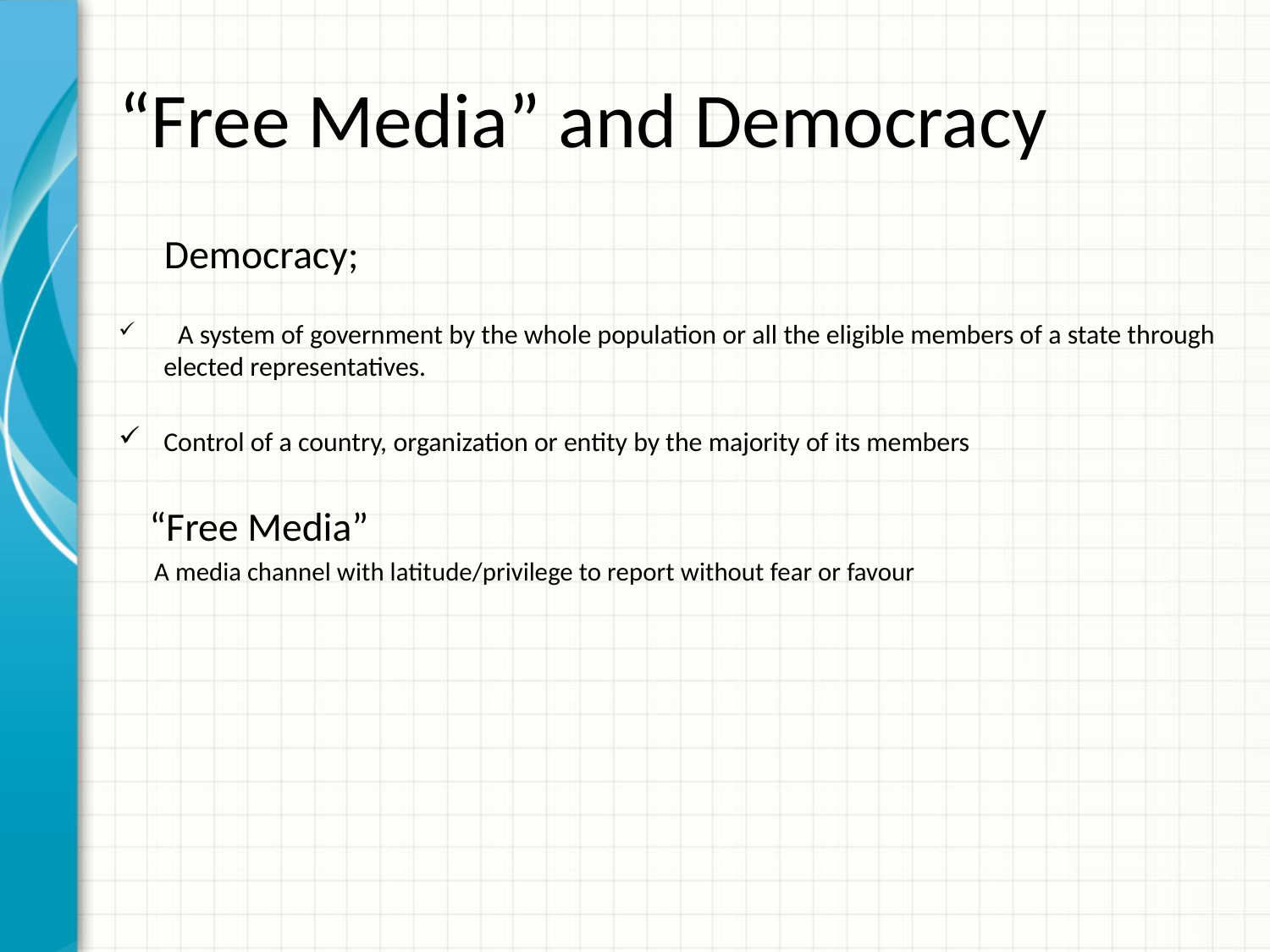

# “Free Media” and Democracy
     Democracy;

   A system of government by the whole population or all the eligible members of a state through elected representatives.

Control of a country, organization or entity by the majority of its members

     “Free Media”
      A media channel with latitude/privilege to report without fear or favour